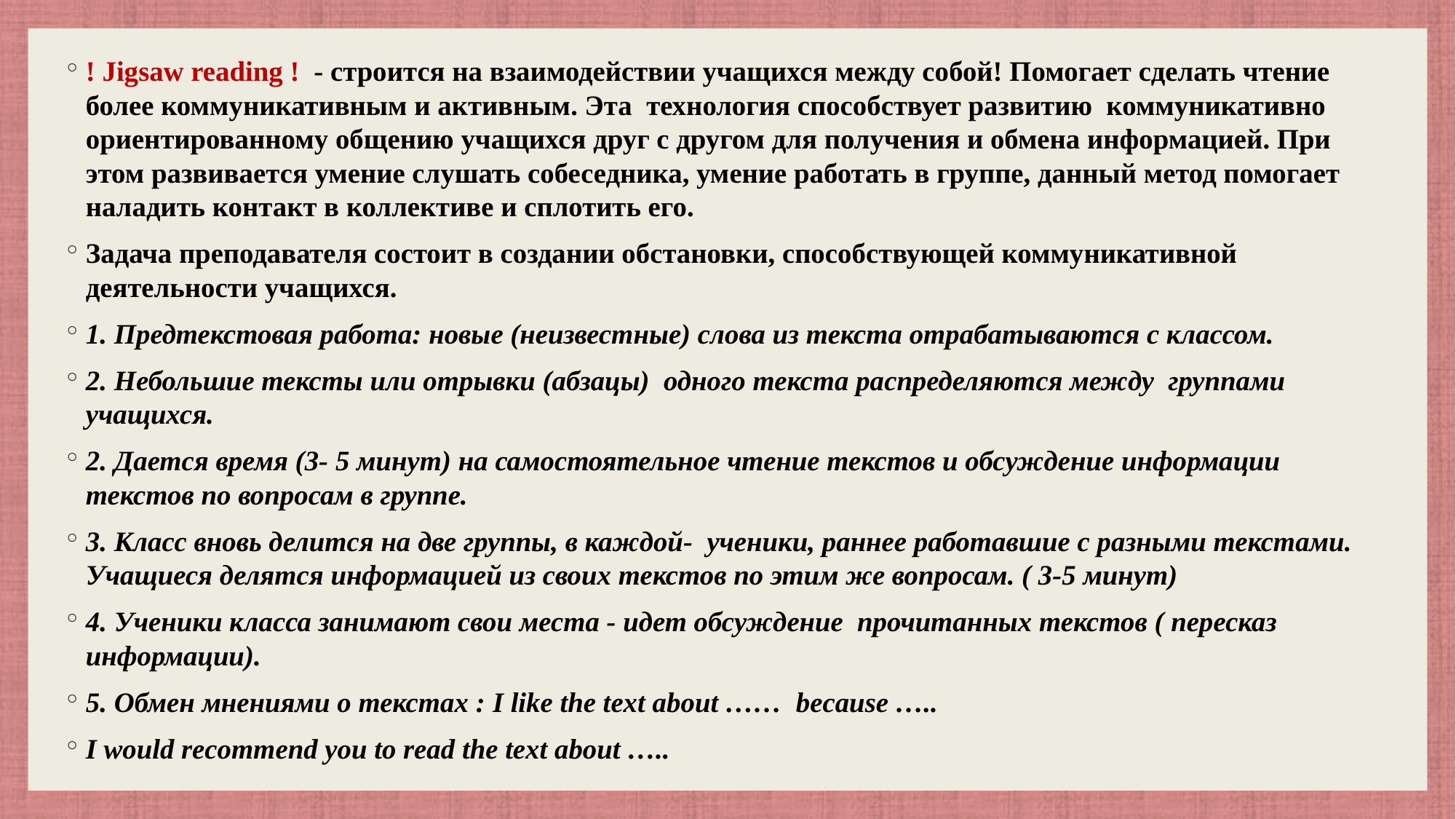

! Jigsaw reading !  - строится на взаимодействии учащихся между собой! Помогает сделать чтение более коммуникативным и активным. Эта  технология способствует развитию  коммуникативно ориентированному общению учащихся друг с другом для получения и обмена информацией. При этом развивается умение слушать собеседника, умение работать в группе, данный метод помогает наладить контакт в коллективе и сплотить его.
Задача преподавателя состоит в создании обстановки, способствующей коммуникативной деятельности учащихся.
1. Предтекстовая работа: новые (неизвестные) слова из текста отрабатываются с классом.
2. Небольшие тексты или отрывки (абзацы)  одного текста распределяются между  группами учащихся.
2. Дается время (3- 5 минут) на самостоятельное чтение текстов и обсуждение информации текстов по вопросам в группе.
3. Класс вновь делится на две группы, в каждой-  ученики, раннее работавшие с разными текстами. Учащиеся делятся информацией из своих текстов по этим же вопросам. ( 3-5 минут)
4. Ученики класса занимают свои места - идет обсуждение  прочитанных текстов ( пересказ информации).
5. Обмен мнениями о текстах : I like the text about ……  because …..
I would recommend you to read the text about …..